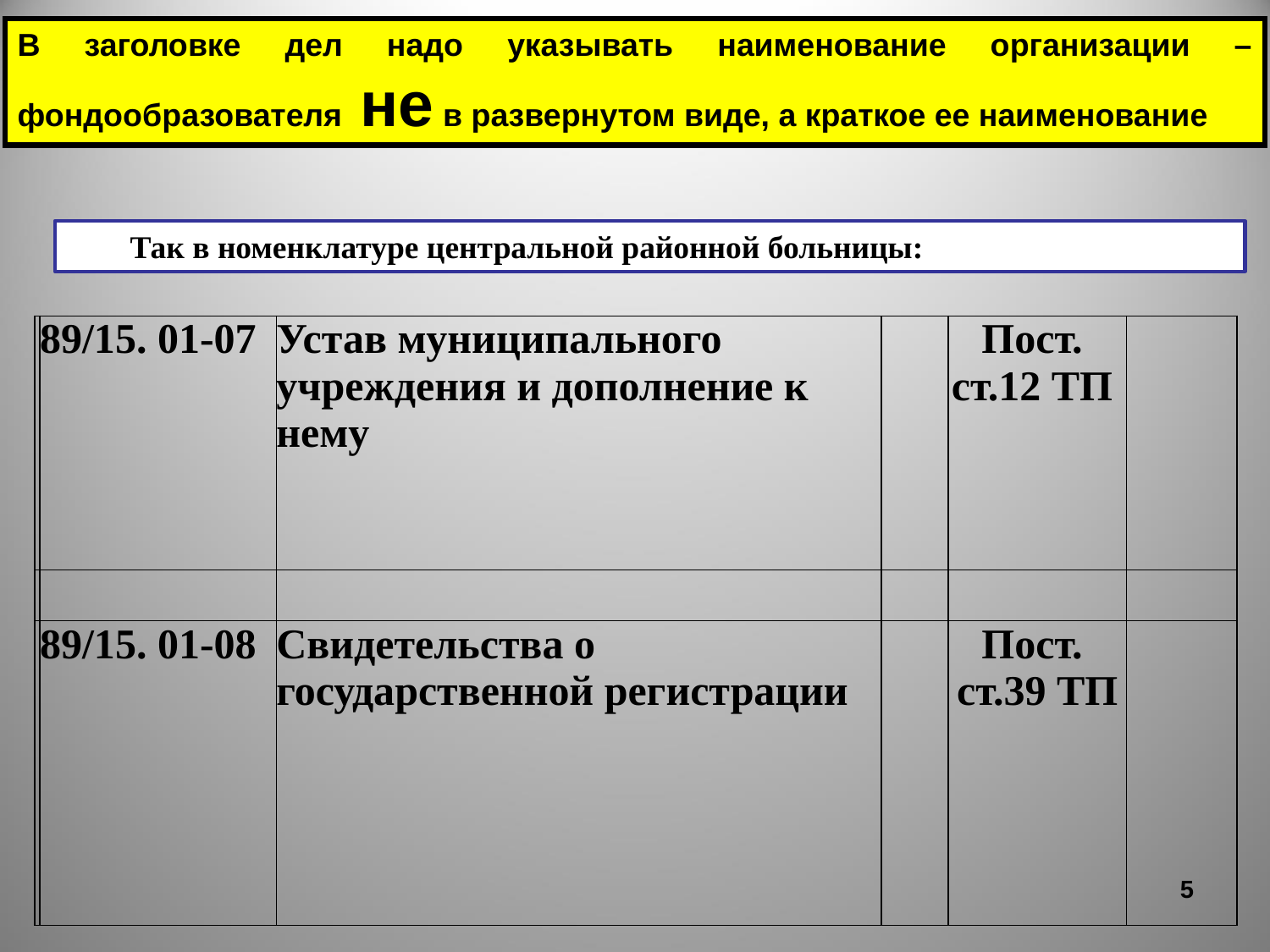

В заголовке дел надо указывать наименование организации – фондообразователя  не в развернутом виде, а краткое ее наименование
Так в номенклатуре центральной районной больницы:
|  | 89/15. 01-07 | Устав муниципального учреждения и дополнение к нему |  | Пост. ст.12 ТП |  |
| --- | --- | --- | --- | --- | --- |
|  |  |  |  |  |  |
|  | 89/15. 01-08 | Свидетельства о государственной регистрации |  | Пост. ст.39 ТП |  |
5